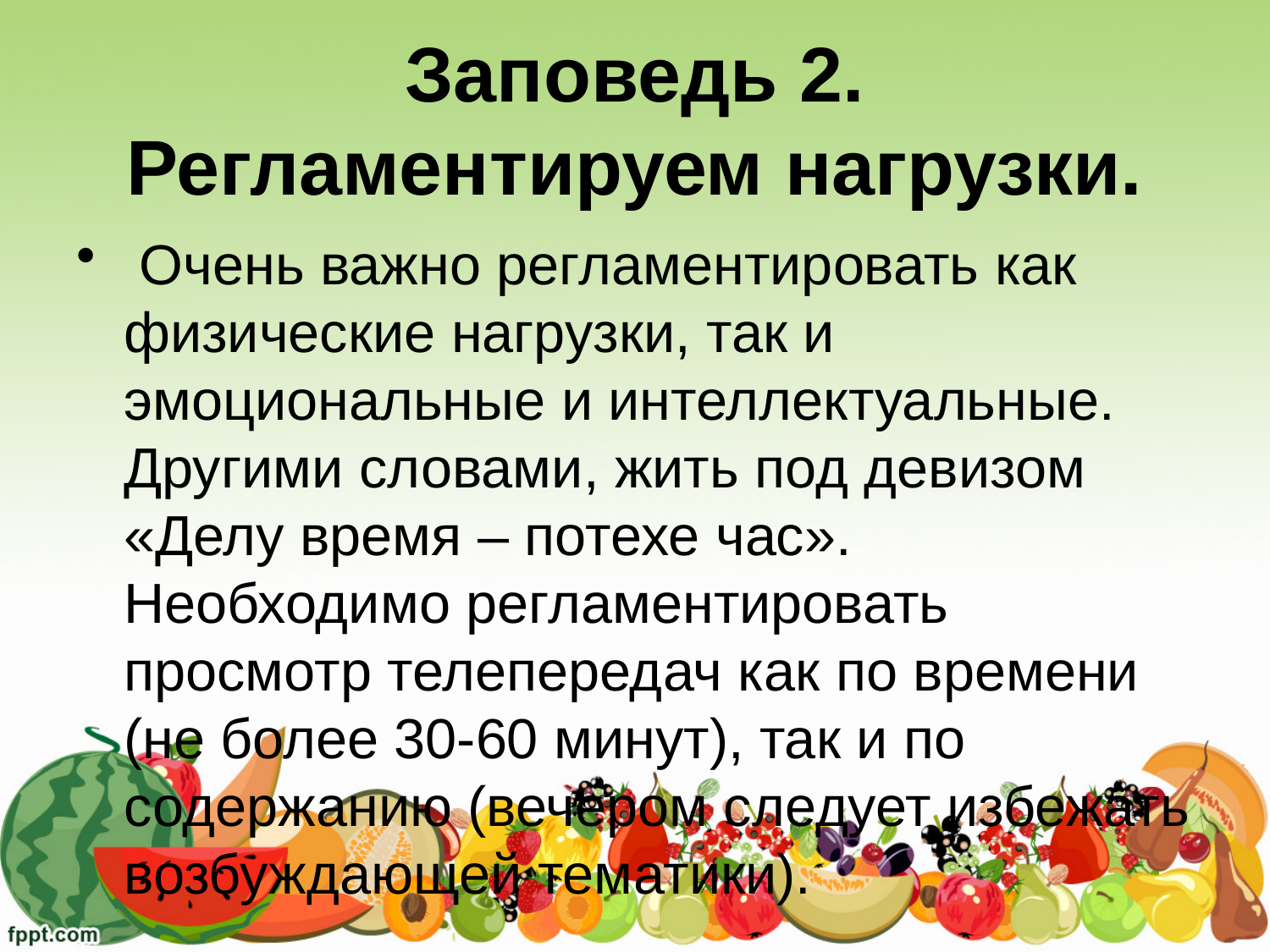

# Заповедь 2. Регламентируем нагрузки.
 Очень важно регламентировать как физические нагрузки, так и эмоциональные и интеллектуальные. Другими словами, жить под девизом «Делу время – потехе час». Необходимо регламентировать просмотр телепередач как по времени (не более 30-60 минут), так и по содержанию (вечером следует избежать возбуждающей тематики).